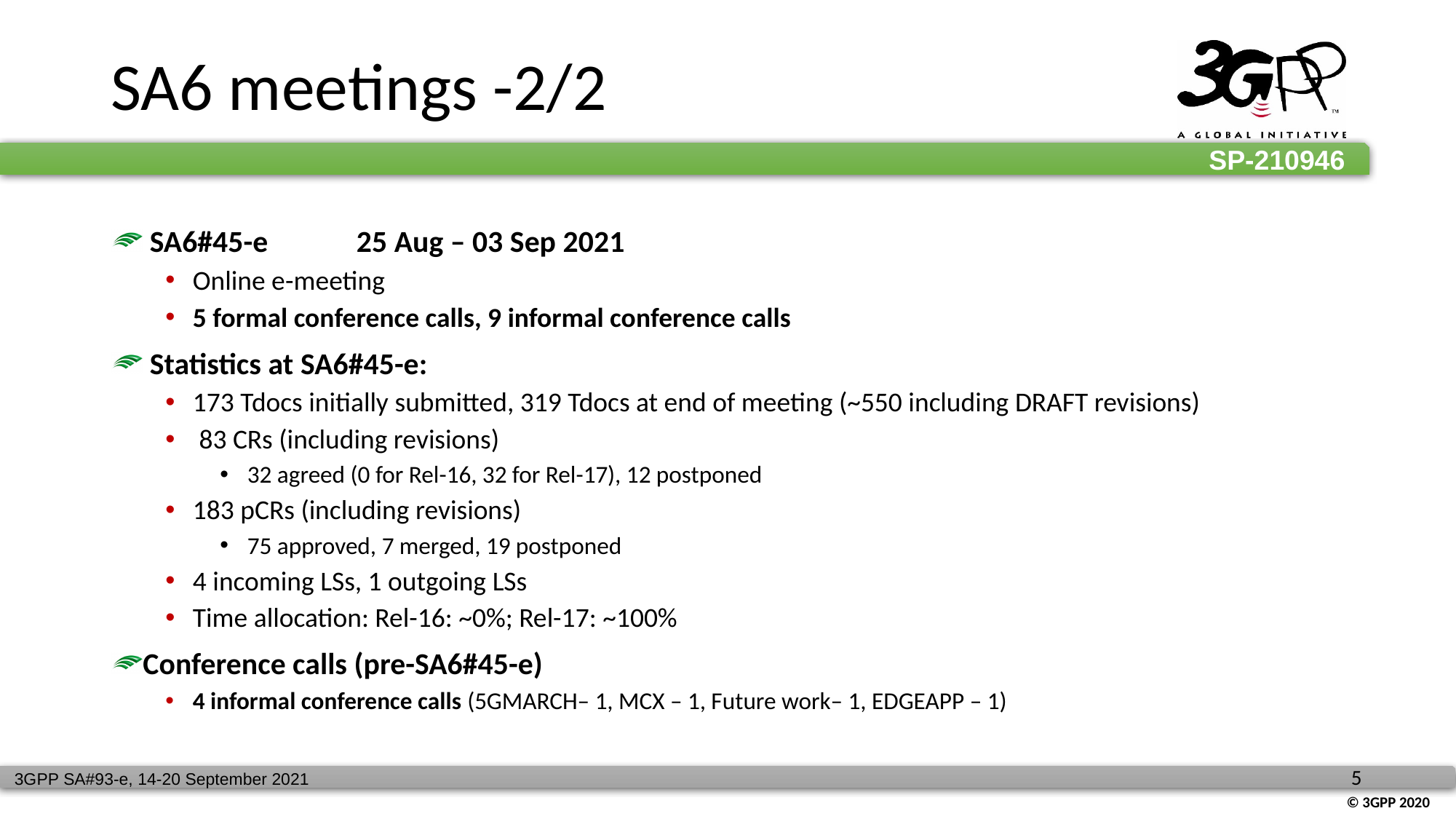

SA6 meetings -2/2
 SA6#45-e	25 Aug – 03 Sep 2021
Online e-meeting
5 formal conference calls, 9 informal conference calls
 Statistics at SA6#45-e:
173 Tdocs initially submitted, 319 Tdocs at end of meeting (~550 including DRAFT revisions)
 83 CRs (including revisions)
32 agreed (0 for Rel-16, 32 for Rel-17), 12 postponed
183 pCRs (including revisions)
75 approved, 7 merged, 19 postponed
4 incoming LSs, 1 outgoing LSs
Time allocation: Rel-16: ~0%; Rel-17: ~100%
Conference calls (pre-SA6#45-e)
4 informal conference calls (5GMARCH– 1, MCX – 1, Future work– 1, EDGEAPP – 1)